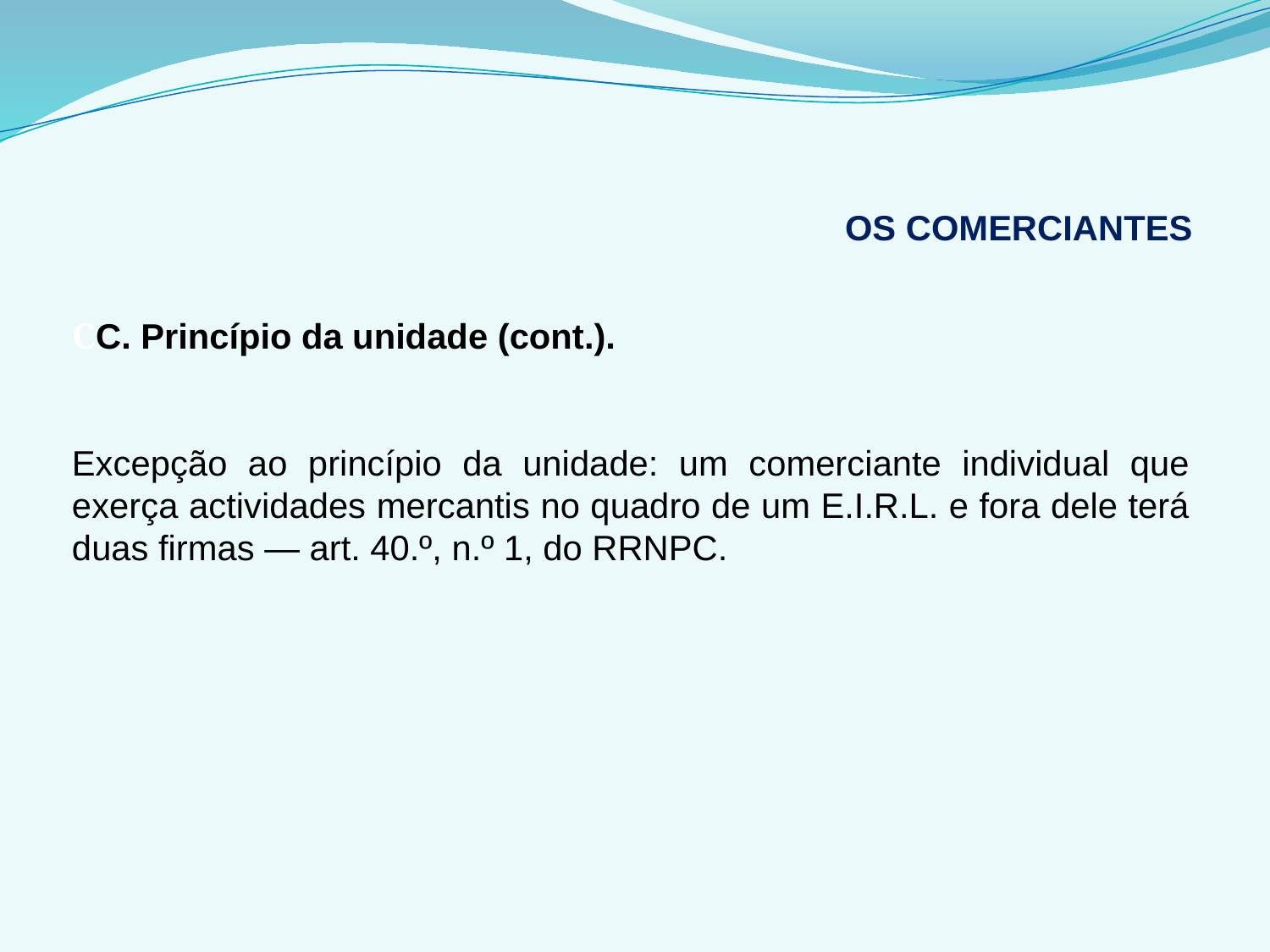

# OS COMERCIANTES
CC. Princípio da unidade (cont.).

Excepção ao princípio da unidade: um comerciante individual que exerça actividades mercantis no quadro de um E.I.R.L. e fora dele terá duas firmas — art. 40.º, n.º 1, do RRNPC.